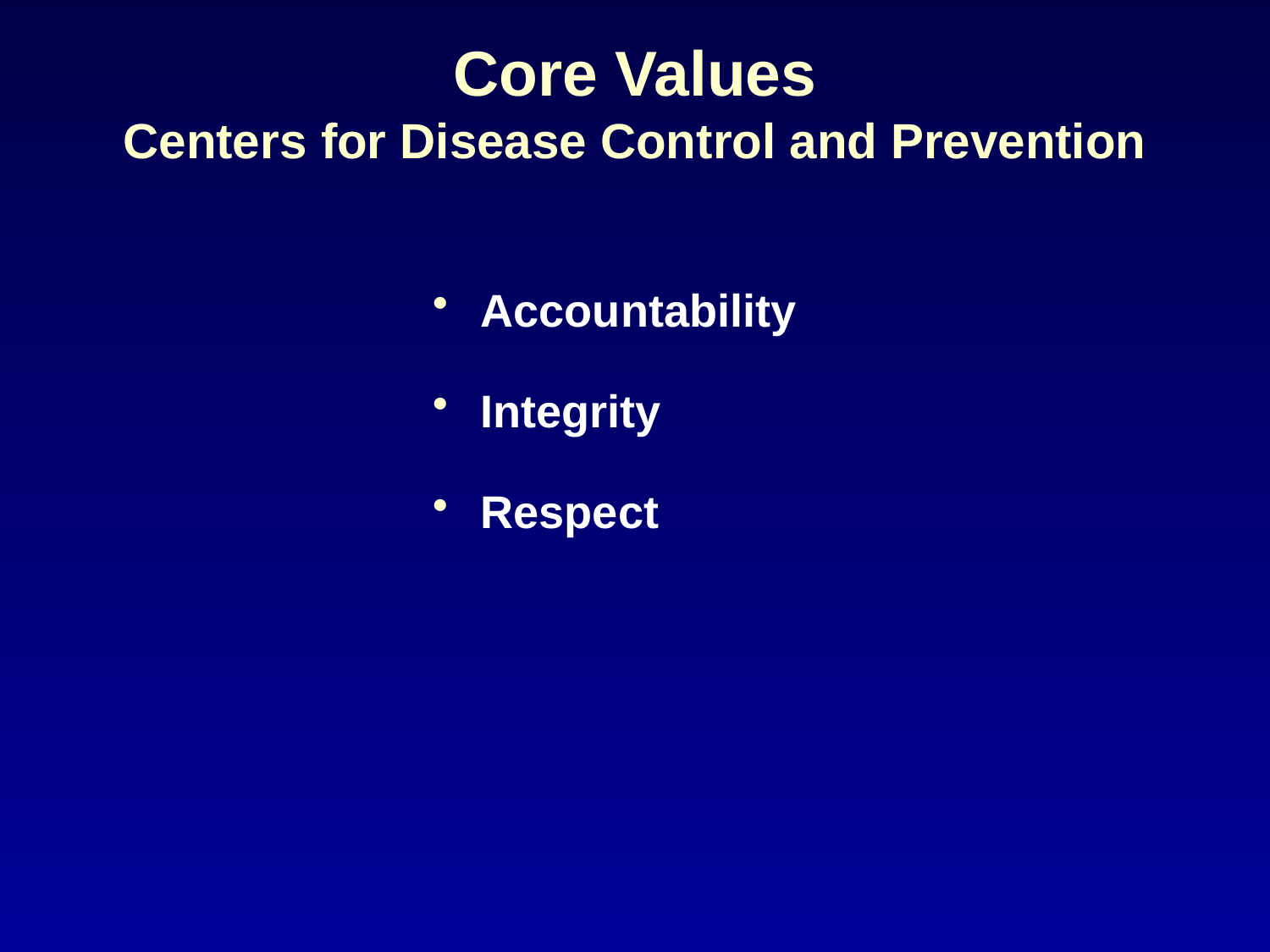

# Core Values Centers for Disease Control and Prevention
Accountability
Integrity
Respect